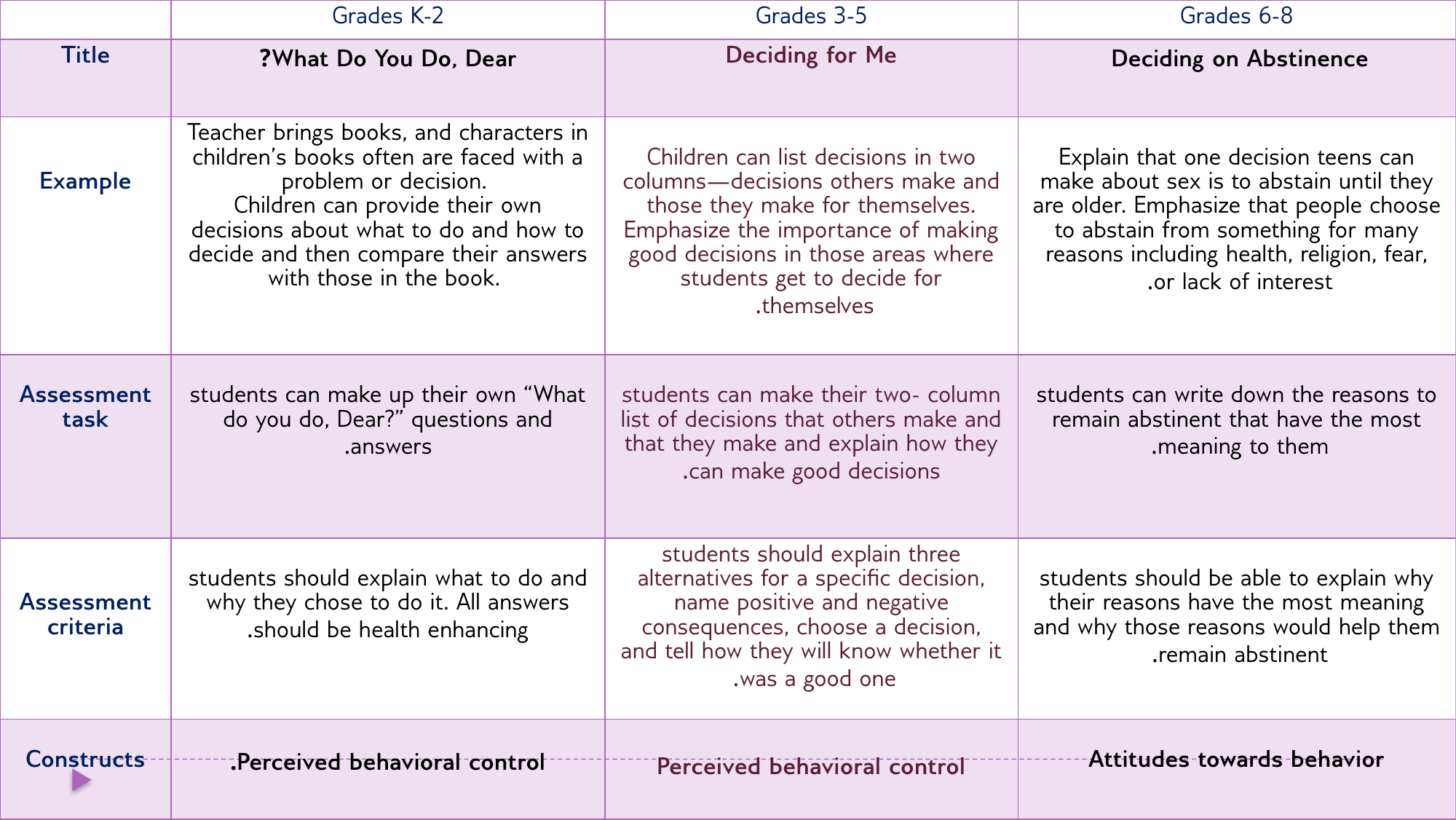

|  | Grades K-2 | Grades 3-5 | Grades 6-8 |
| --- | --- | --- | --- |
| Title | What Do You Do, Dear? | Deciding for Me | Deciding on Abstinence |
| Example | Teacher brings books, and characters in children’s books often are faced with a problem or decision. Children can provide their own decisions about what to do and how to decide and then compare their answers with those in the book. | Children can list decisions in two columns—decisions others make and those they make for themselves. Emphasize the importance of making good decisions in those areas where students get to decide for themselves. | Explain that one decision teens can make about sex is to abstain until they are older. Emphasize that people choose to abstain from something for many reasons including health, religion, fear, or lack of interest. |
| Assessment task | students can make up their own “What do you do, Dear?” questions and answers. | students can make their two- column list of decisions that others make and that they make and explain how they can make good decisions. | students can write down the reasons to remain abstinent that have the most meaning to them. |
| Assessment criteria | students should explain what to do and why they chose to do it. All answers should be health enhancing. | students should explain three alternatives for a specific decision, name positive and negative consequences, choose a decision, and tell how they will know whether it was a good one. | students should be able to explain why their reasons have the most meaning and why those reasons would help them remain abstinent. |
| Constructs | Perceived behavioral control. | Perceived behavioral control | Attitudes towards behavior |